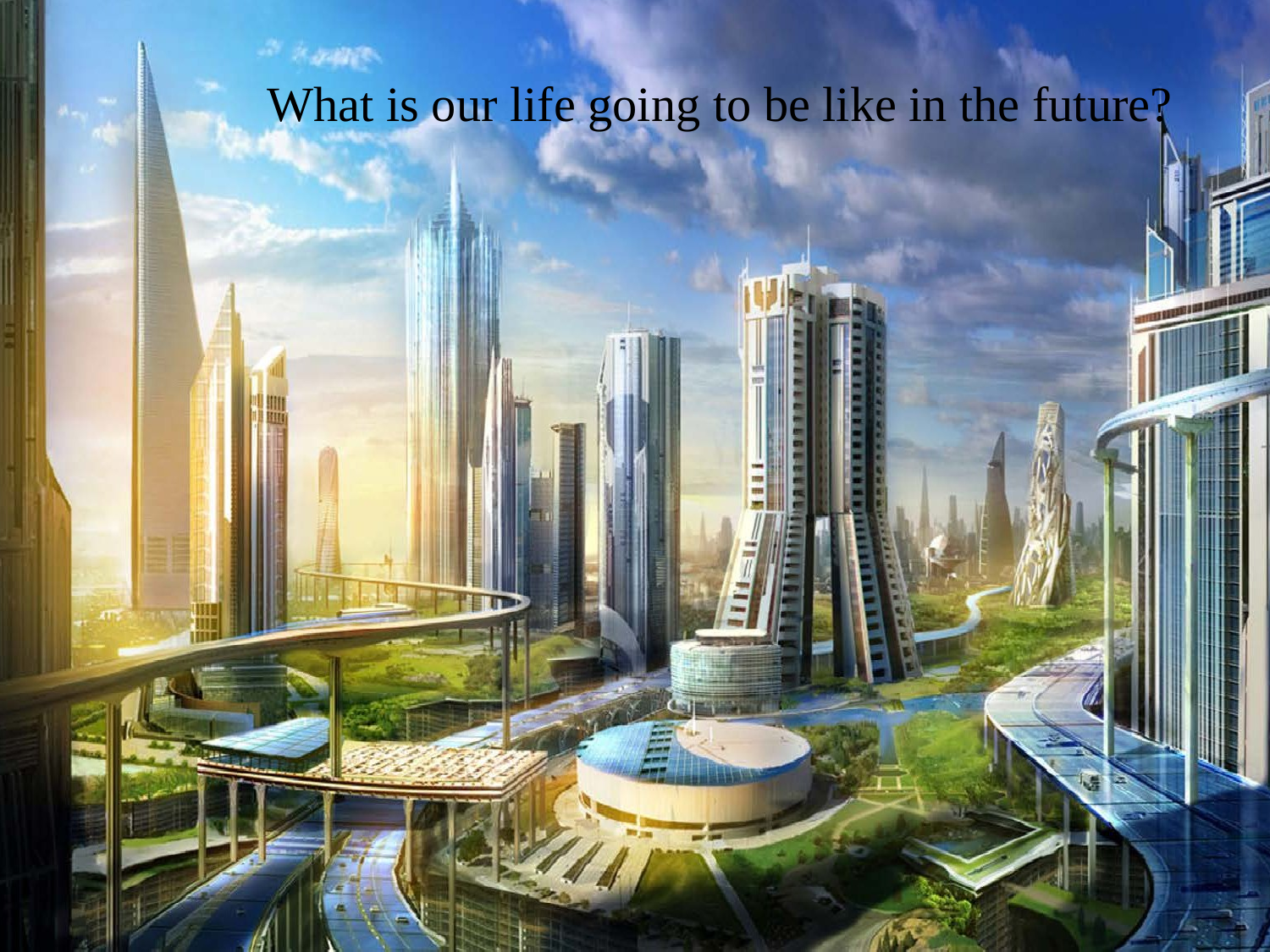

What is our life going to be like in the future?